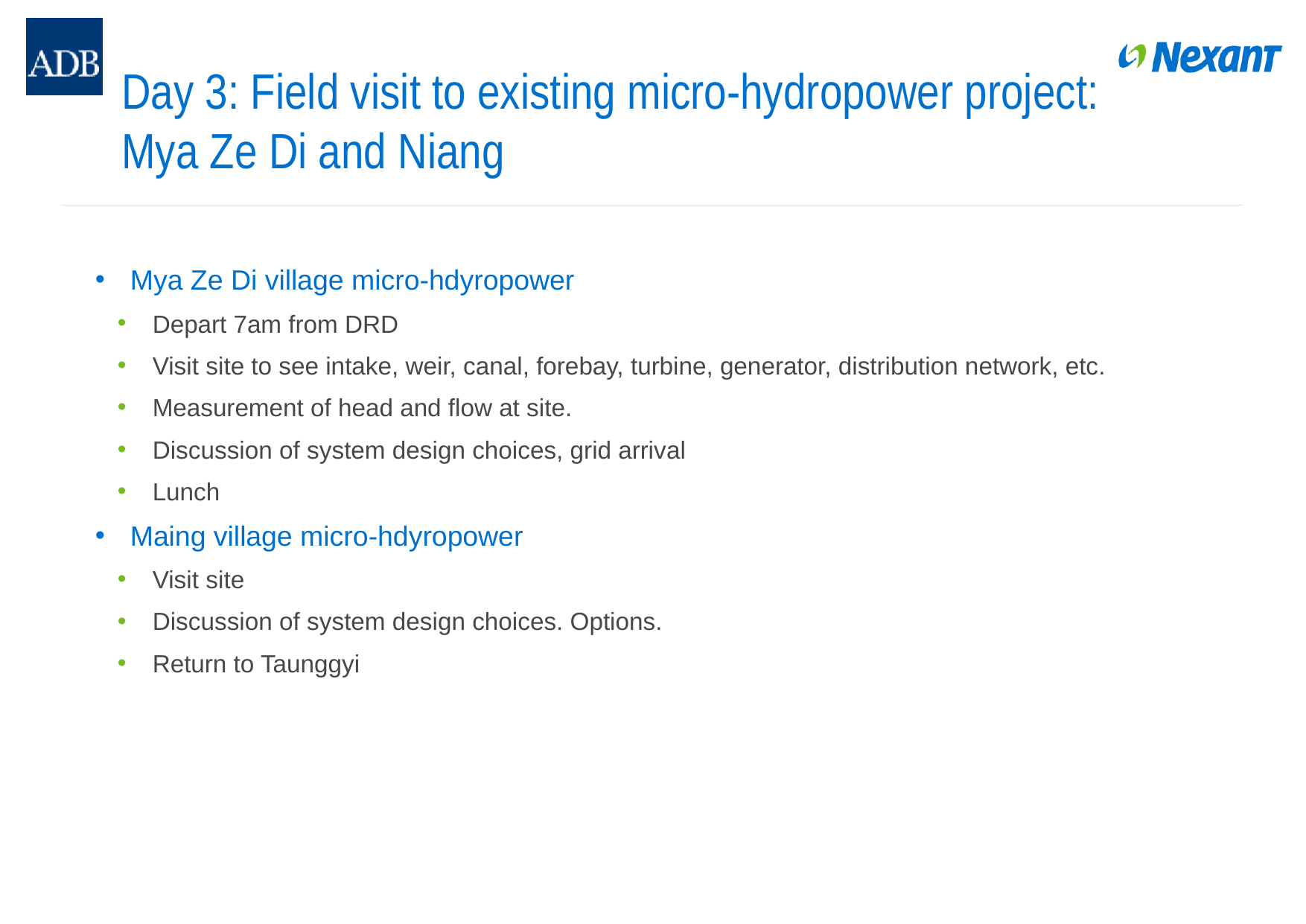

# Day 3: Field visit to existing micro-hydropower project: Mya Ze Di and Niang

Mya Ze Di village micro-hdyropower
Depart 7am from DRD
Visit site to see intake, weir, canal, forebay, turbine, generator, distribution network, etc.
Measurement of head and flow at site.
Discussion of system design choices, grid arrival
Lunch
Maing village micro-hdyropower
Visit site
Discussion of system design choices. Options.
Return to Taunggyi